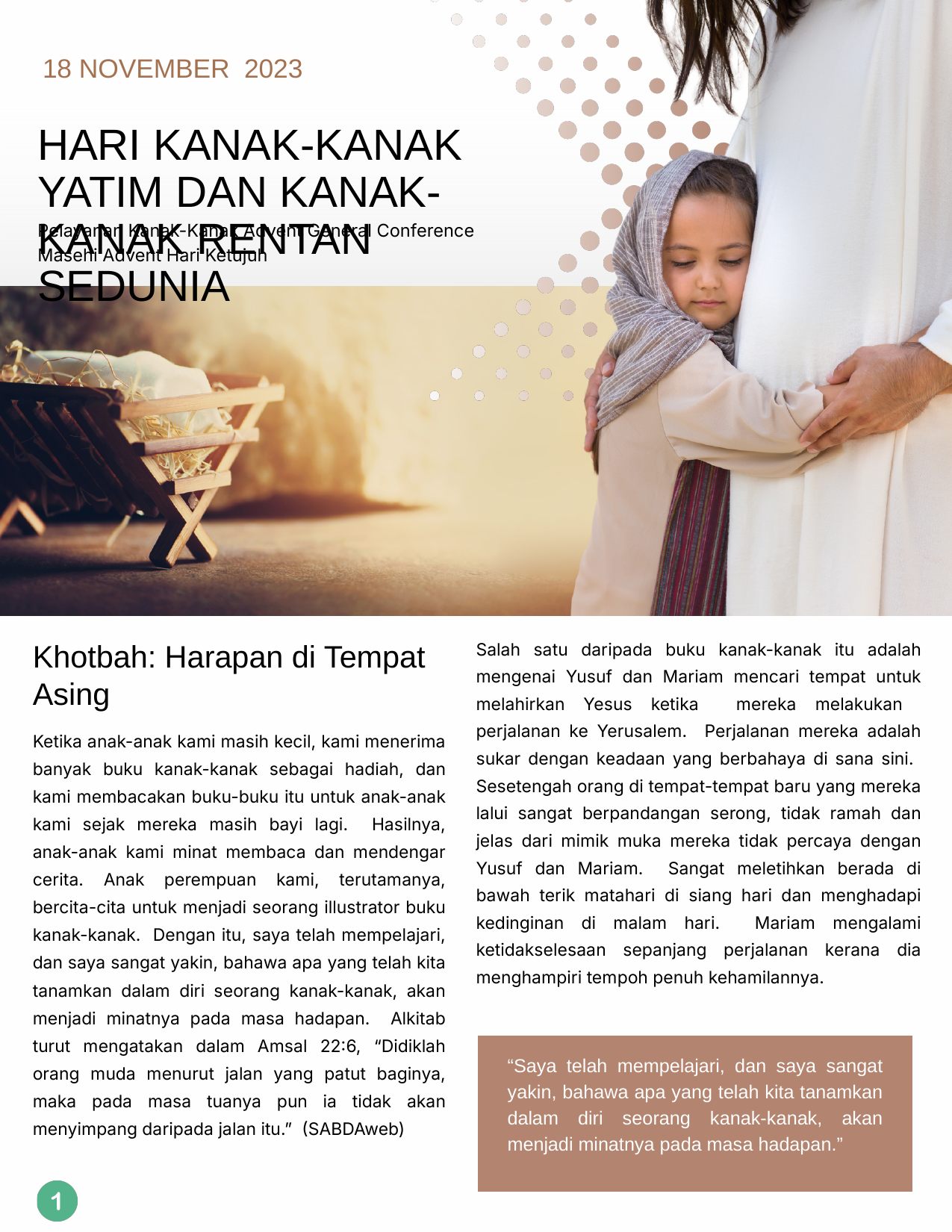

18 NOVEMBER  2023
HARI KANAK-KANAK YATIM DAN KANAK-KANAK RENTAN SEDUNIA
Pelayanan Kanak-Kanak Advent General Conference Masehi Advent Hari Ketujuh

Salah satu daripada buku kanak-kanak itu adalah mengenai Yusuf dan Mariam mencari tempat untuk melahirkan Yesus ketika  mereka melakukan  perjalanan ke Yerusalem.  Perjalanan mereka adalah sukar dengan keadaan yang berbahaya di sana sini.  Sesetengah orang di tempat-tempat baru yang mereka lalui sangat berpandangan serong, tidak ramah dan jelas dari mimik muka mereka tidak percaya dengan Yusuf dan Mariam.  Sangat meletihkan berada di bawah terik matahari di siang hari dan menghadapi kedinginan di malam hari.  Mariam mengalami ketidakselesaan sepanjang perjalanan kerana dia menghampiri tempoh penuh kehamilannya.
Khotbah: Harapan di Tempat Asing
Ketika anak-anak kami masih kecil, kami menerima banyak buku kanak-kanak sebagai hadiah, dan kami membacakan buku-buku itu untuk anak-anak kami sejak mereka masih bayi lagi.  Hasilnya, anak-anak kami minat membaca dan mendengar cerita. Anak perempuan kami, terutamanya, bercita-cita untuk menjadi seorang illustrator buku kanak-kanak.  Dengan itu, saya telah mempelajari, dan saya sangat yakin, bahawa apa yang telah kita tanamkan dalam diri seorang kanak-kanak, akan menjadi minatnya pada masa hadapan.  Alkitab turut mengatakan dalam Amsal 22:6, “Didiklah orang muda menurut jalan yang patut baginya, maka pada masa tuanya pun ia tidak akan menyimpang daripada jalan itu.”  (SABDAweb)

“Saya telah mempelajari, dan saya sangat yakin, bahawa apa yang telah kita tanamkan dalam diri seorang kanak-kanak, akan menjadi minatnya pada masa hadapan.”